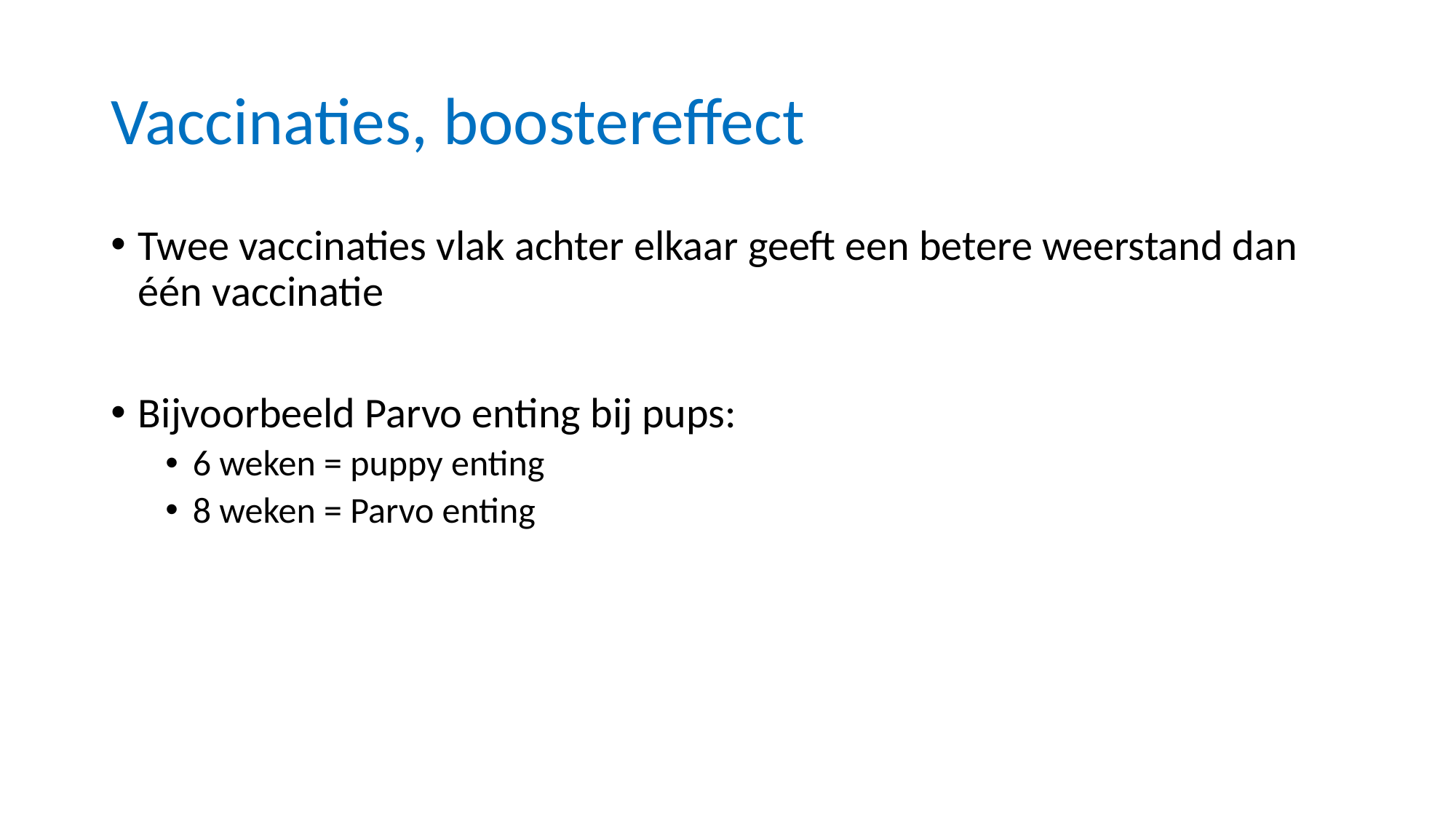

# Vaccinaties, boostereffect
Twee vaccinaties vlak achter elkaar geeft een betere weerstand dan één vaccinatie

Bijvoorbeeld Parvo enting bij pups:
6 weken = puppy enting
8 weken = Parvo enting